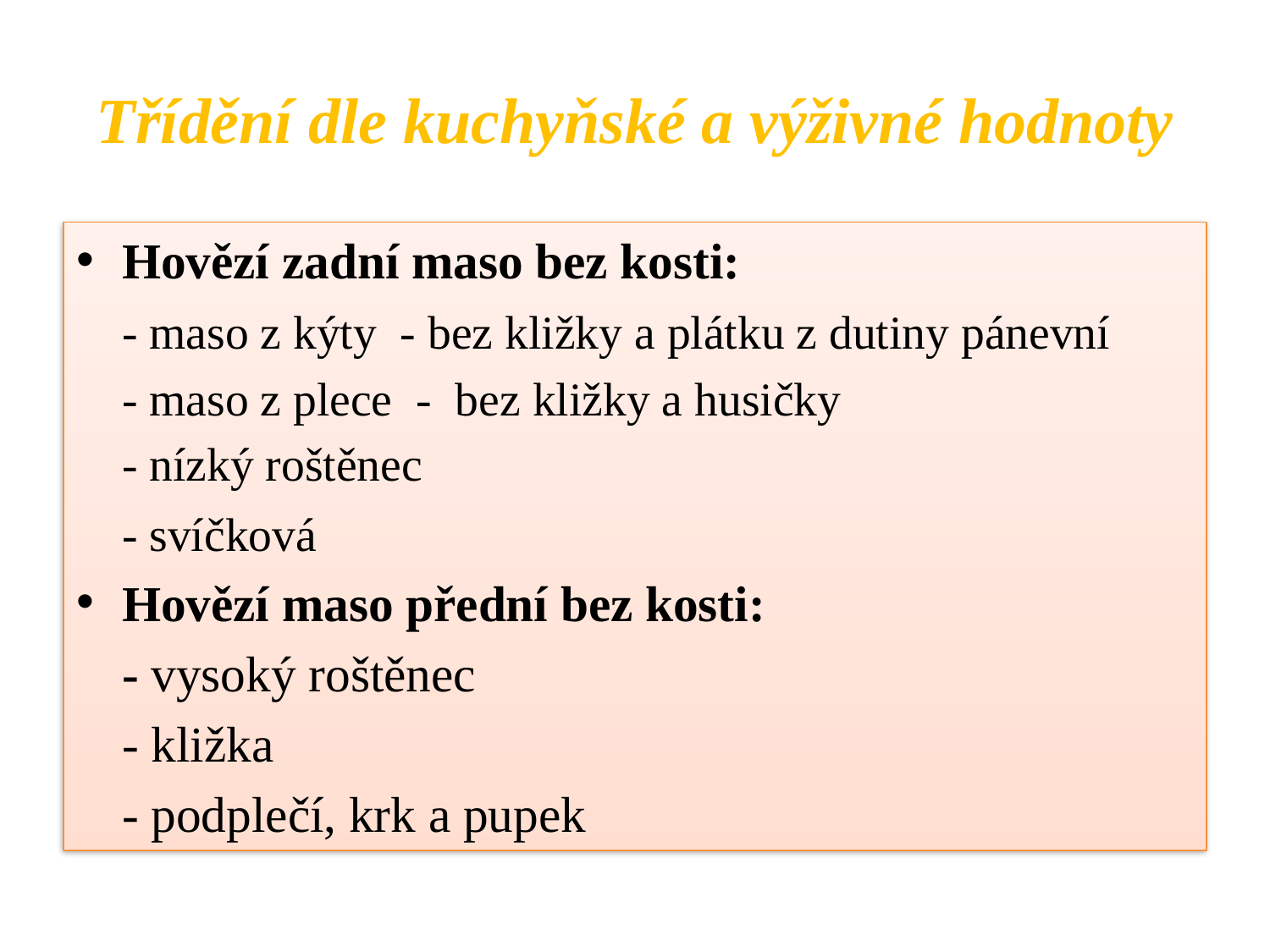

# Třídění dle kuchyňské a výživné hodnoty
Hovězí zadní maso bez kosti:
	- maso z kýty  - bez kližky a plátku z dutiny pánevní
	- maso z plece  -  bez kližky a husičky
	- nízký roštěnec
	- svíčková
Hovězí maso přední bez kosti:
	- vysoký roštěnec
	- kližka
	- podplečí, krk a pupek